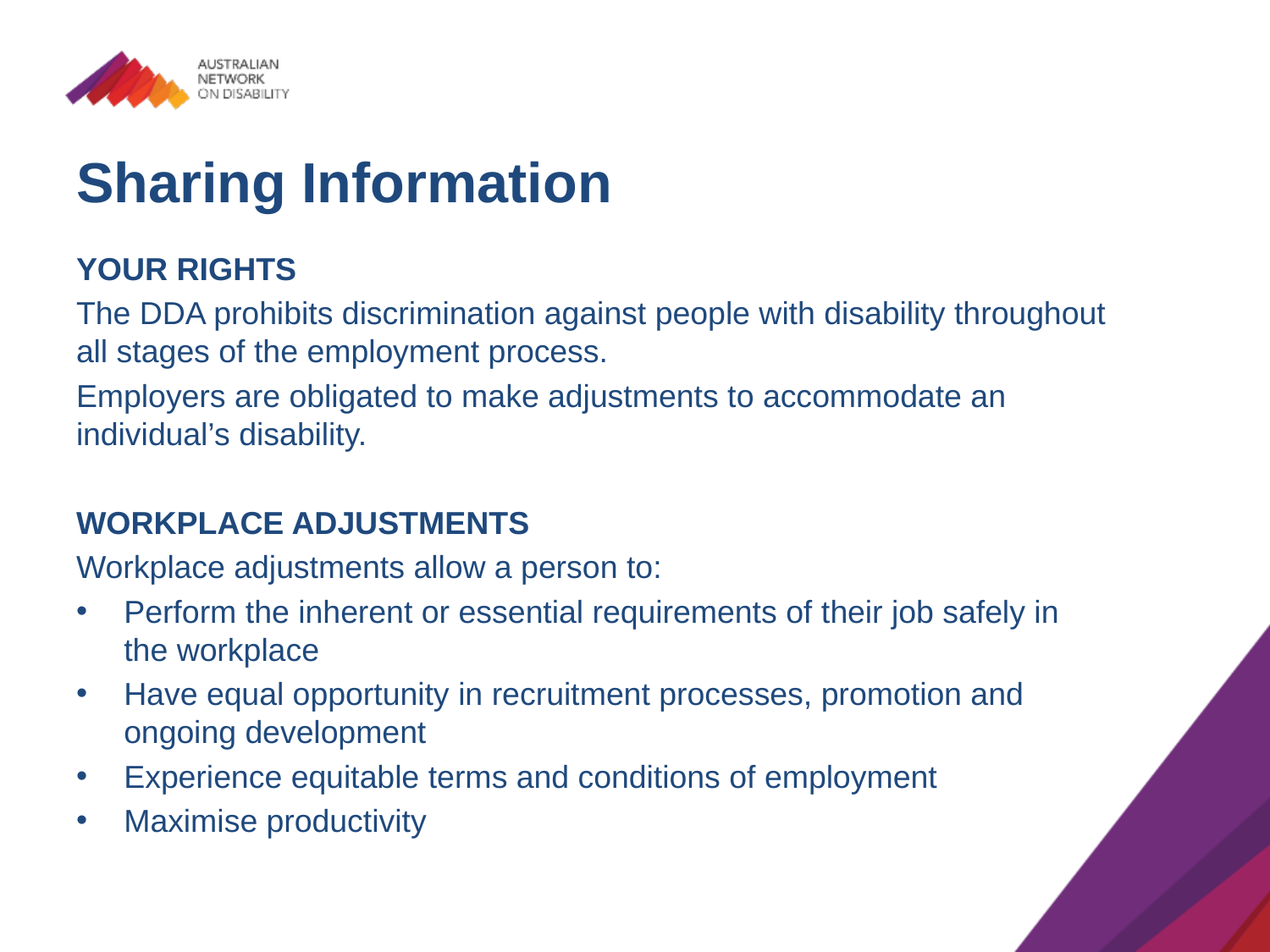

# Sharing Information
YOUR RIGHTS
The DDA prohibits discrimination against people with disability throughout all stages of the employment process.
Employers are obligated to make adjustments to accommodate an individual’s disability.

WORKPLACE ADJUSTMENTS
Workplace adjustments allow a person to:
Perform the inherent or essential requirements of their job safely in the workplace
Have equal opportunity in recruitment processes, promotion and ongoing development
Experience equitable terms and conditions of employment
Maximise productivity